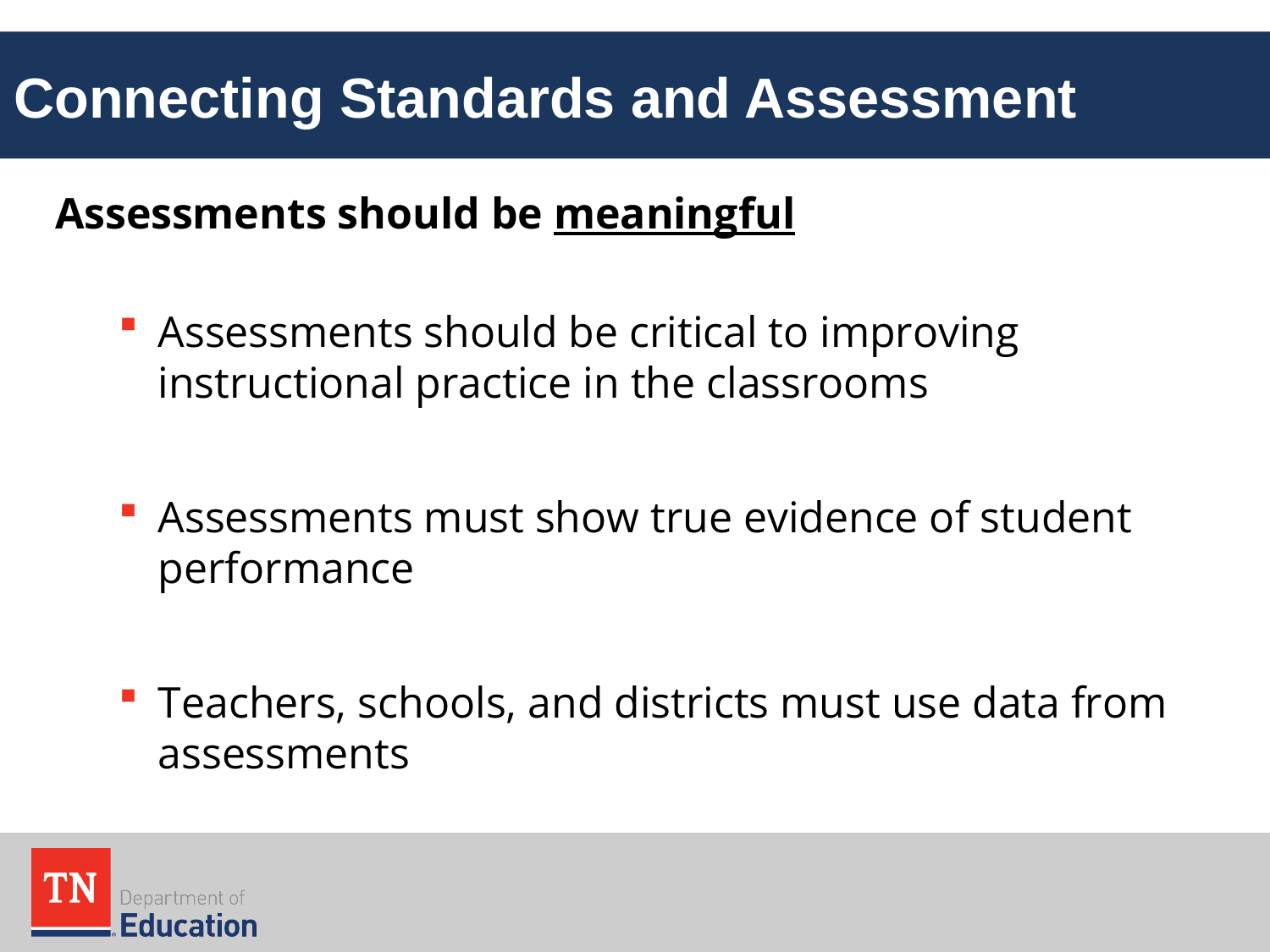

# Connecting Standards and Assessment
Assessments should be meaningful​

Assessments should be critical to improving instructional practice in the classrooms

Assessments must show true evidence of student performance​

Teachers, schools, and districts must use data from assessments